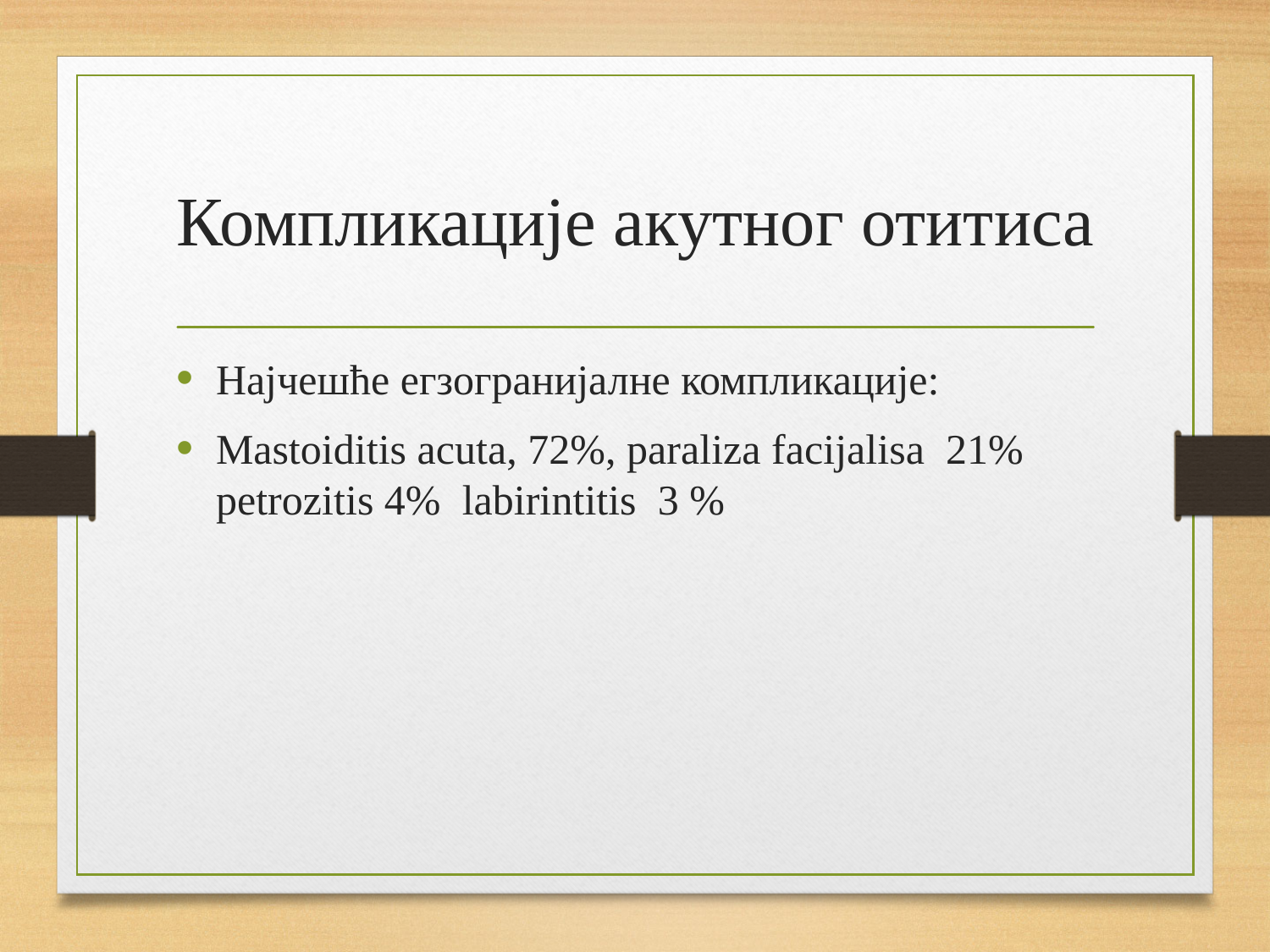

# Компликације акутног отитиса
Најчешће егзогранијалне компликације:
Mastoiditis acuta, 72%, paraliza facijalisa  21% petrozitis 4%  labirintitis  3 %